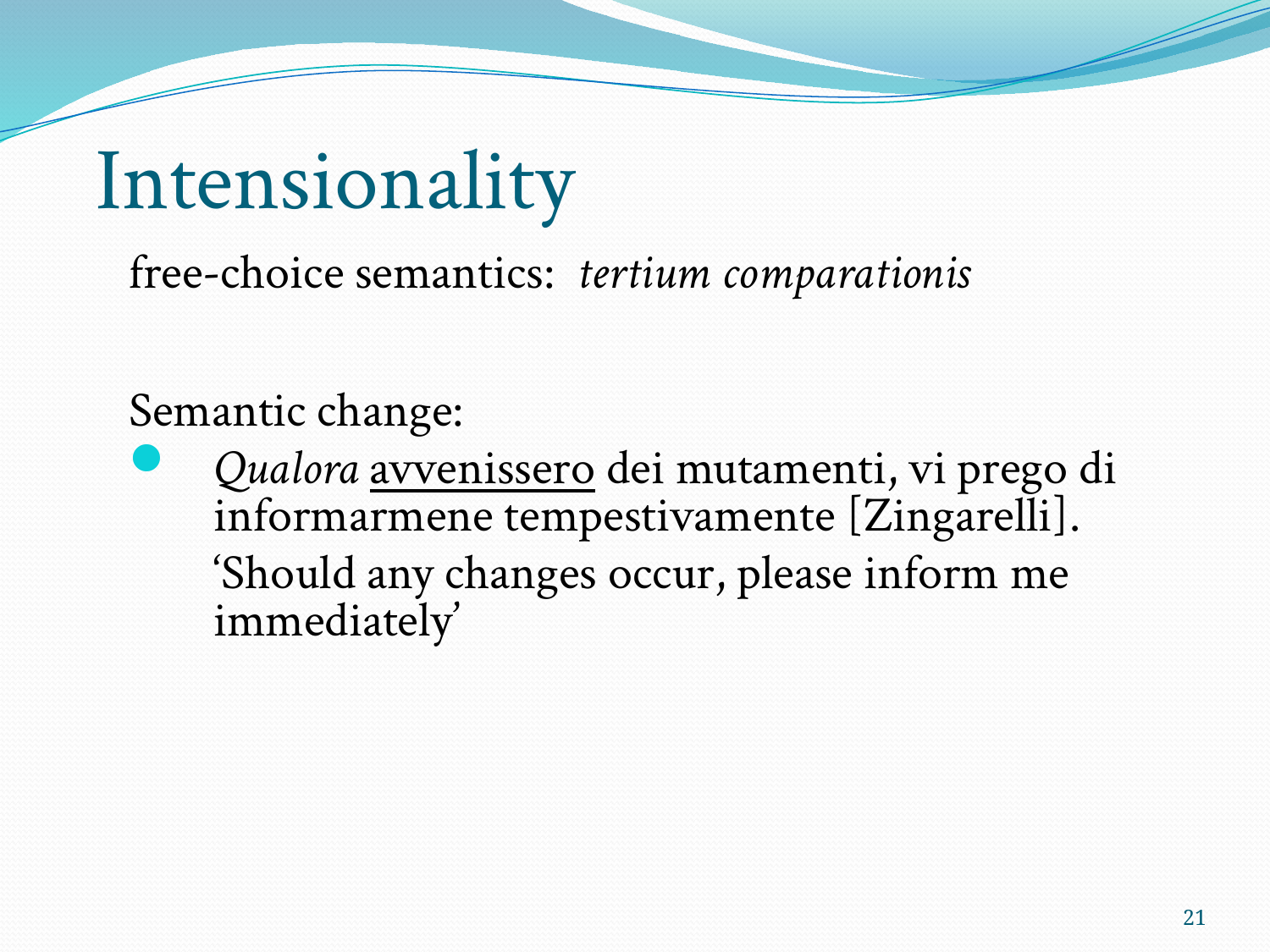

# Intensionality
free-choice semantics:  tertium comparationis

Semantic change:
Qualora avvenissero dei mutamenti, vi prego di informarmene tempestivamente [Zingarelli].
	‘Should any changes occur, please inform me immediately’

21